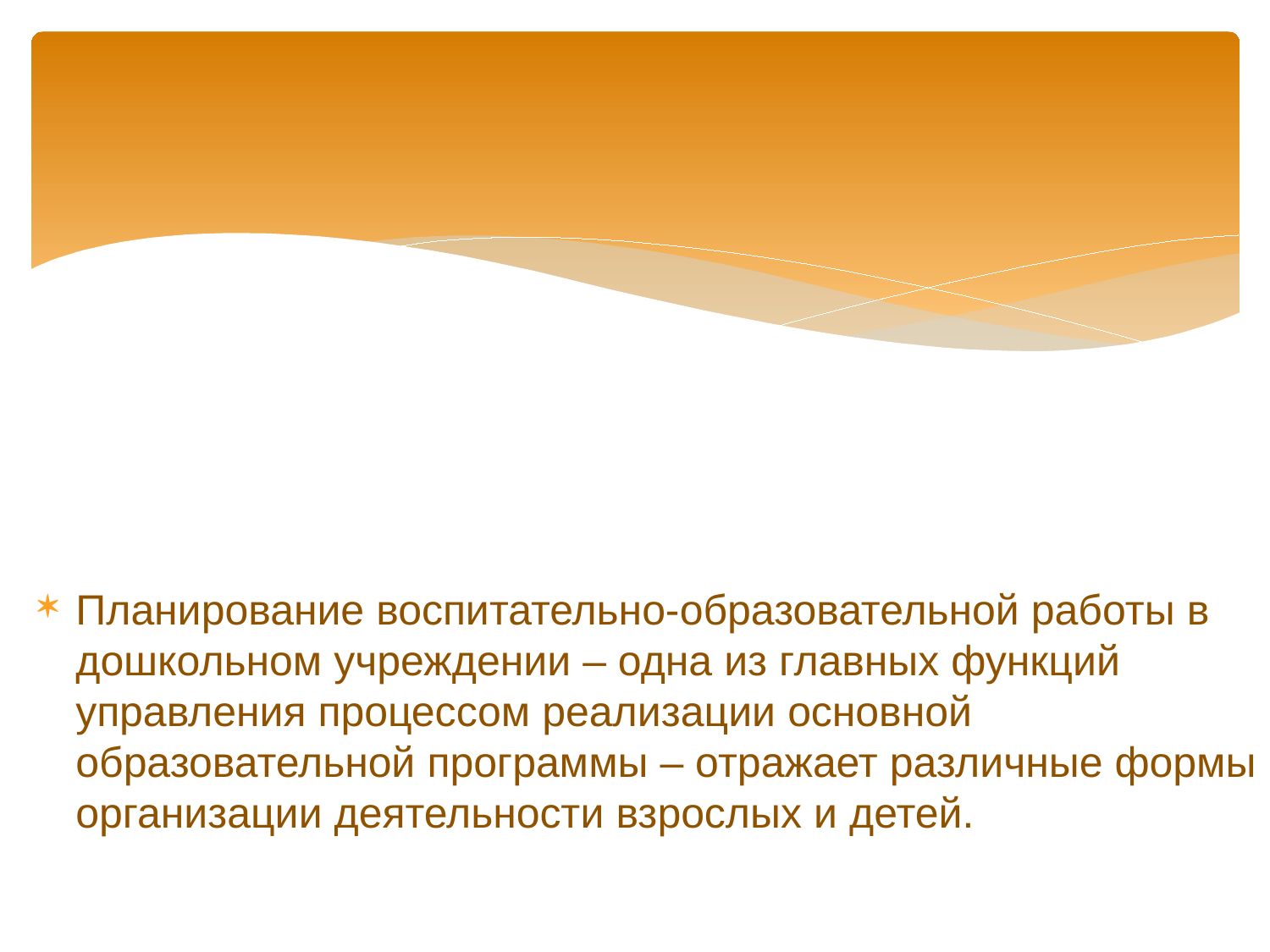

Планирование воспитательно-образовательной работы в дошкольном учреждении – одна из главных функций управления процессом реализации основной образовательной программы – отражает различные формы организации деятельности взрослых и детей.